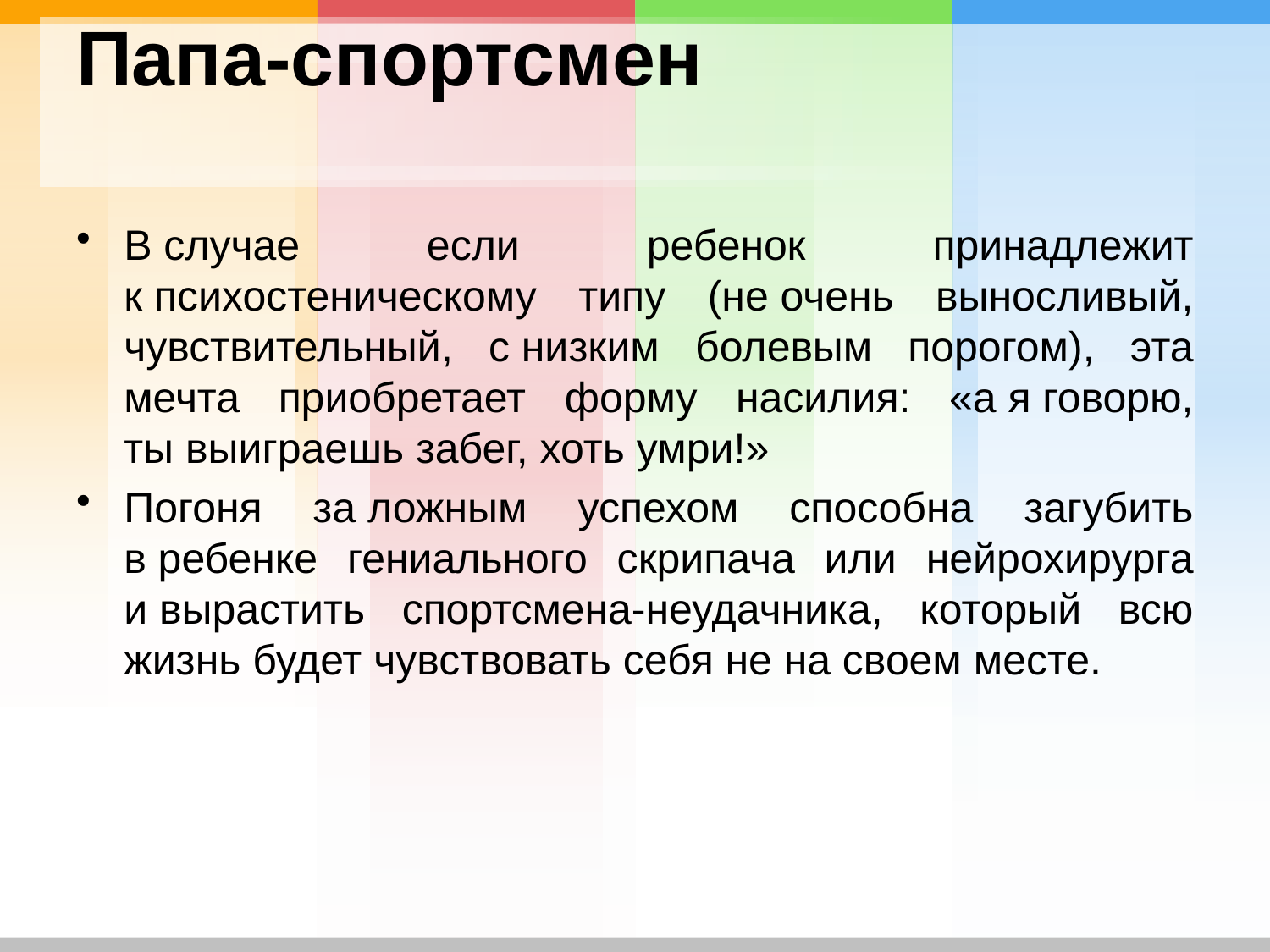

# Папа-спортсмен
В случае если ребенок принадлежит к психостеническому типу (не очень выносливый, чувствительный, с низким болевым порогом), эта мечта приобретает форму насилия: «а я говорю, ты выиграешь забег, хоть умри!»
Погоня за ложным успехом способна загубить в ребенке гениального скрипача или нейрохирурга и вырастить спортсмена-неудачника, который всю жизнь будет чувствовать себя не на своем месте.